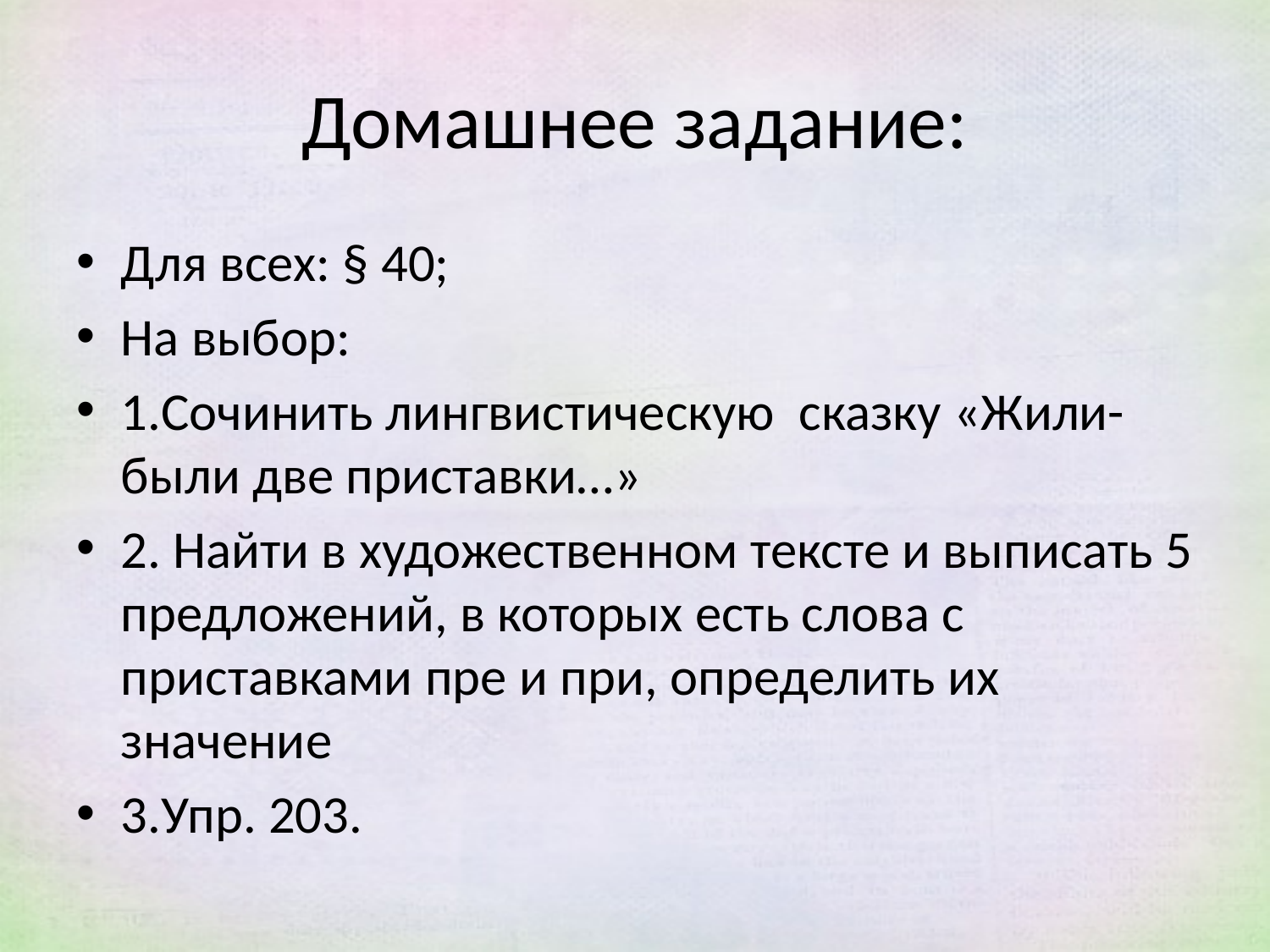

# Домашнее задание:
Для всех: § 40;
На выбор:
1.Сочинить лингвистическую  сказку «Жили-были две приставки…»
2. Найти в художественном тексте и выписать 5 предложений, в которых есть слова с приставками пре­ и при­, определить их значение
3.Упр. 203.